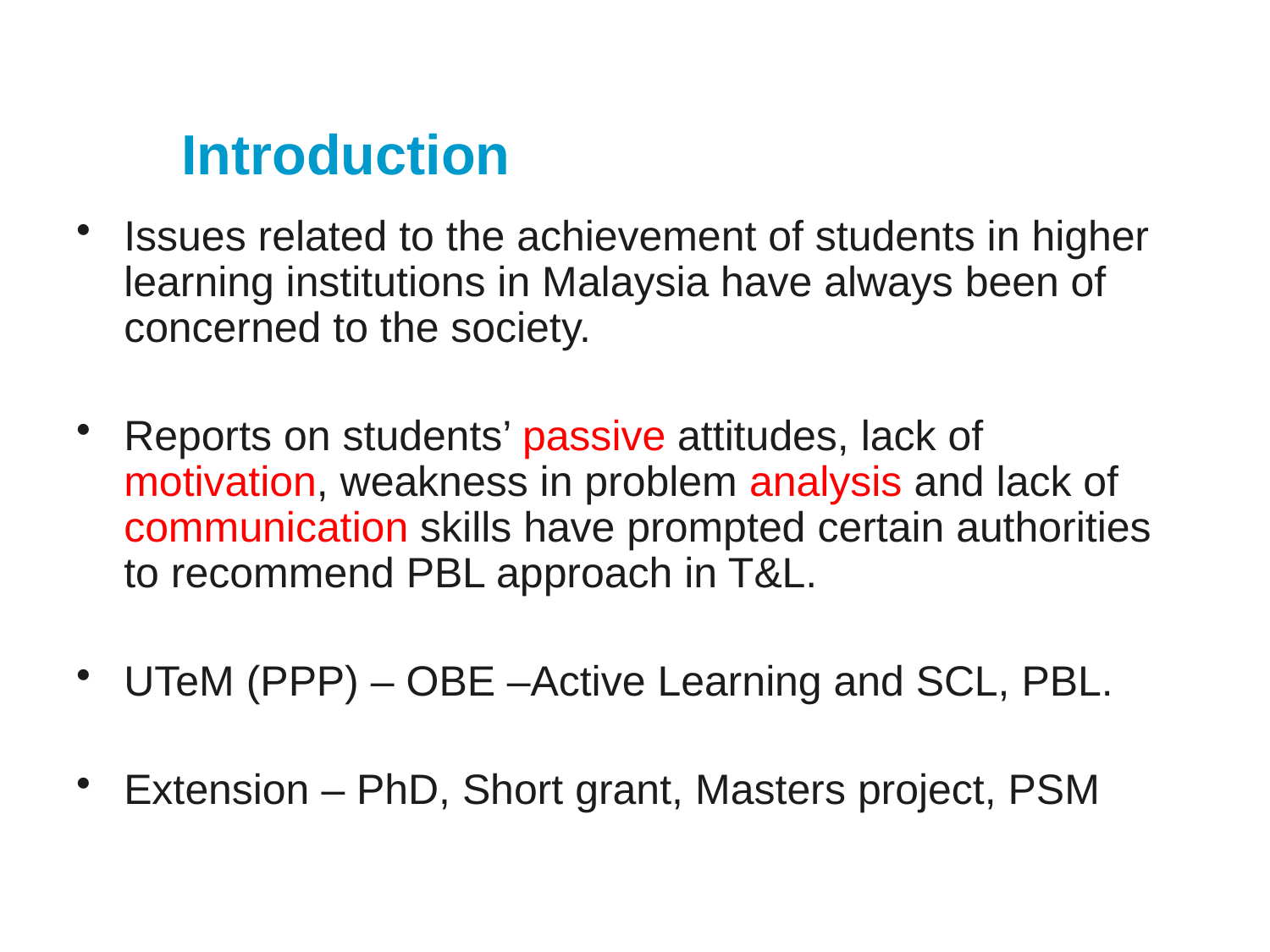

# Introduction
Issues related to the achievement of students in higher learning institutions in Malaysia have always been of concerned to the society.

Reports on students’ passive attitudes, lack of motivation, weakness in problem analysis and lack of communication skills have prompted certain authorities to recommend PBL approach in T&L.

UTeM (PPP) – OBE –Active Learning and SCL, PBL.

Extension – PhD, Short grant, Masters project, PSM